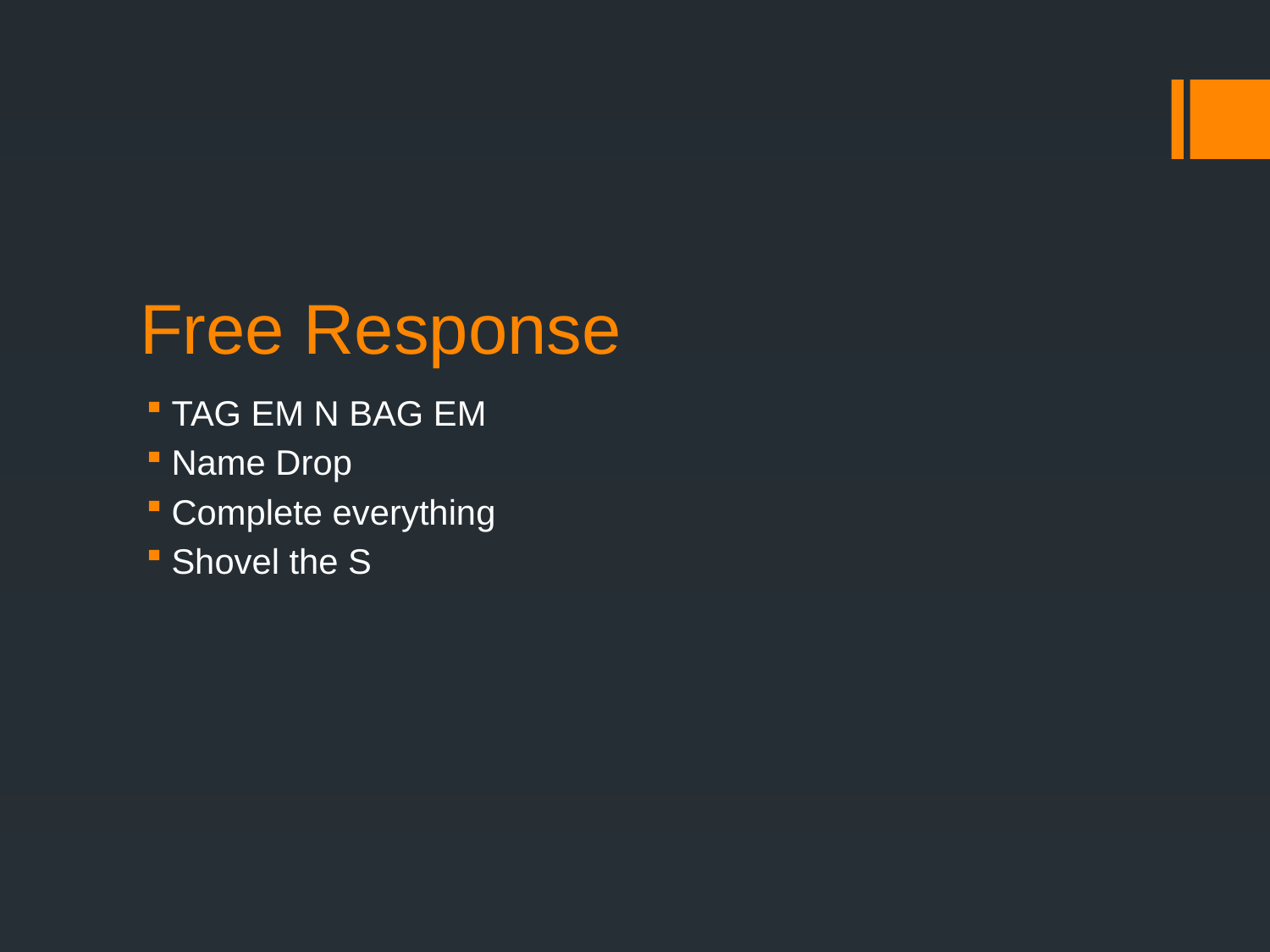

# Free Response
TAG EM N BAG EM
Name Drop
Complete everything
Shovel the S